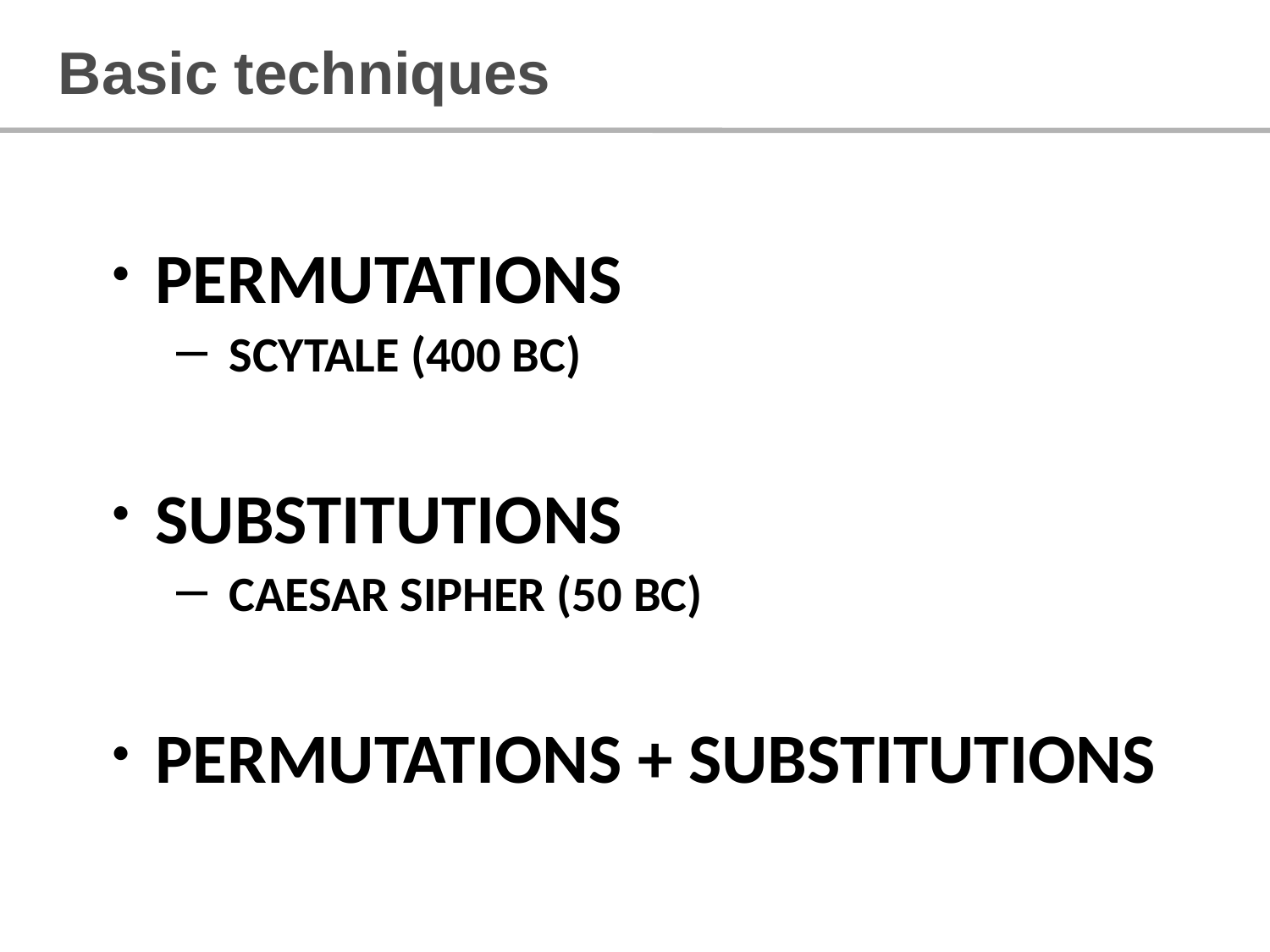

# Basic techniques

PERMUTATIONS
 SCYTALE (400 BC)

SUBSTITUTIONS
 CAESAR SIPHER (50 BC)

PERMUTATIONS + SUBSTITUTIONS